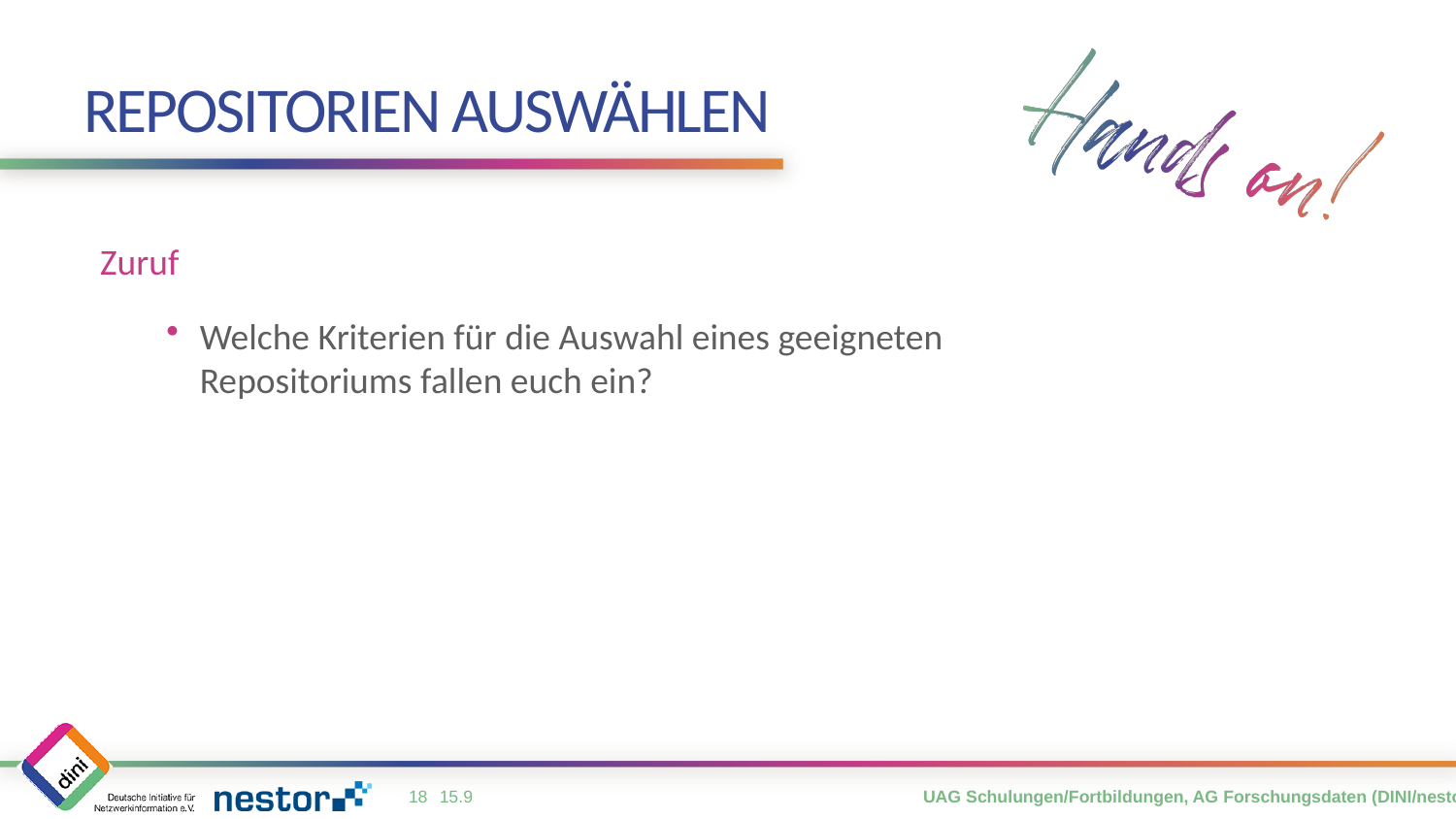

# Repositorien Auswählen
Zuruf
Welche Kriterien für die Auswahl eines geeigneten Repositoriums fallen euch ein?

18
15.9